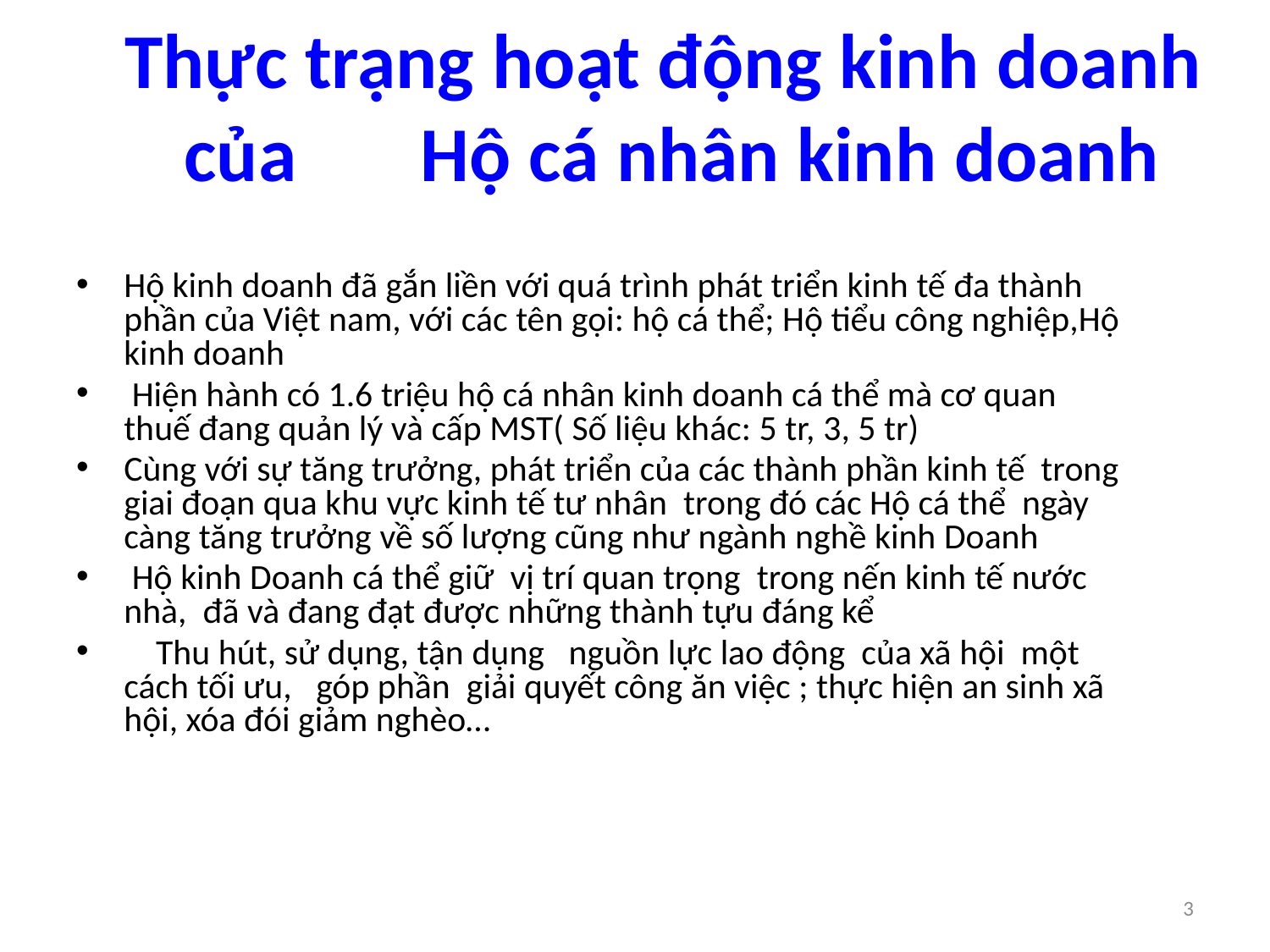

# Thực trạng hoạt động kinh doanh  của	Hộ cá nhân kinh doanh
Hộ kinh doanh đã gắn liền với quá trình phát triển kinh tế đa thành phần của Việt nam, với các tên gọi: hộ cá thể; Hộ tiểu công nghiệp,Hộ kinh doanh
 Hiện hành có 1.6 triệu hộ cá nhân kinh doanh cá thể mà cơ quan thuế đang quản lý và cấp MST( Số liệu khác: 5 tr, 3, 5 tr)
Cùng với sự tăng trưởng, phát triển của các thành phần kinh tế  trong giai đoạn qua khu vực kinh tế tư nhân  trong đó các Hộ cá thể  ngày càng tăng trưởng về số lượng cũng như ngành nghề kinh Doanh
 Hộ kinh Doanh cá thể giữ  vị trí quan trọng  trong nến kinh tế nước nhà,  đã và đang đạt được những thành tựu đáng kể
    Thu hút, sử dụng, tận dụng   nguồn lực lao động  của xã hội  một cách tối ưu,   góp phần  giải quyết công ăn việc ; thực hiện an sinh xã hội, xóa đói giảm nghèo…
3